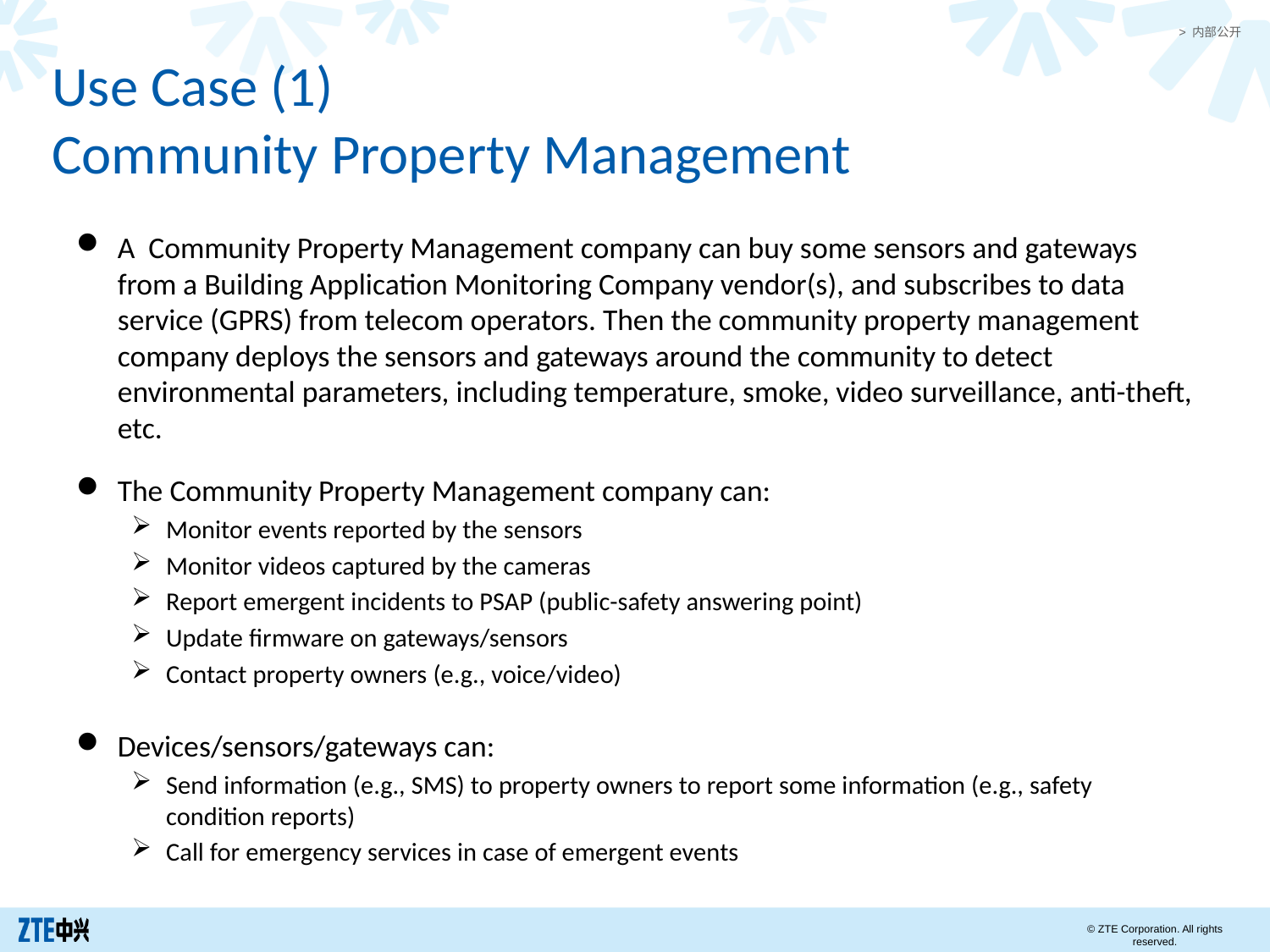

# Use Case (1) Community Property Management
A  Community Property Management company can buy some sensors and gateways from a Building Application Monitoring Company vendor(s), and subscribes to data service (GPRS) from telecom operators. Then the community property management company deploys the sensors and gateways around the community to detect environmental parameters, including temperature, smoke, video surveillance, anti-theft, etc.

The Community Property Management company can:
Monitor events reported by the sensors
Monitor videos captured by the cameras
Report emergent incidents to PSAP (public-safety answering point)
Update firmware on gateways/sensors
Contact property owners (e.g., voice/video)

Devices/sensors/gateways can:
Send information (e.g., SMS) to property owners to report some information (e.g., safety condition reports)
Call for emergency services in case of emergent events